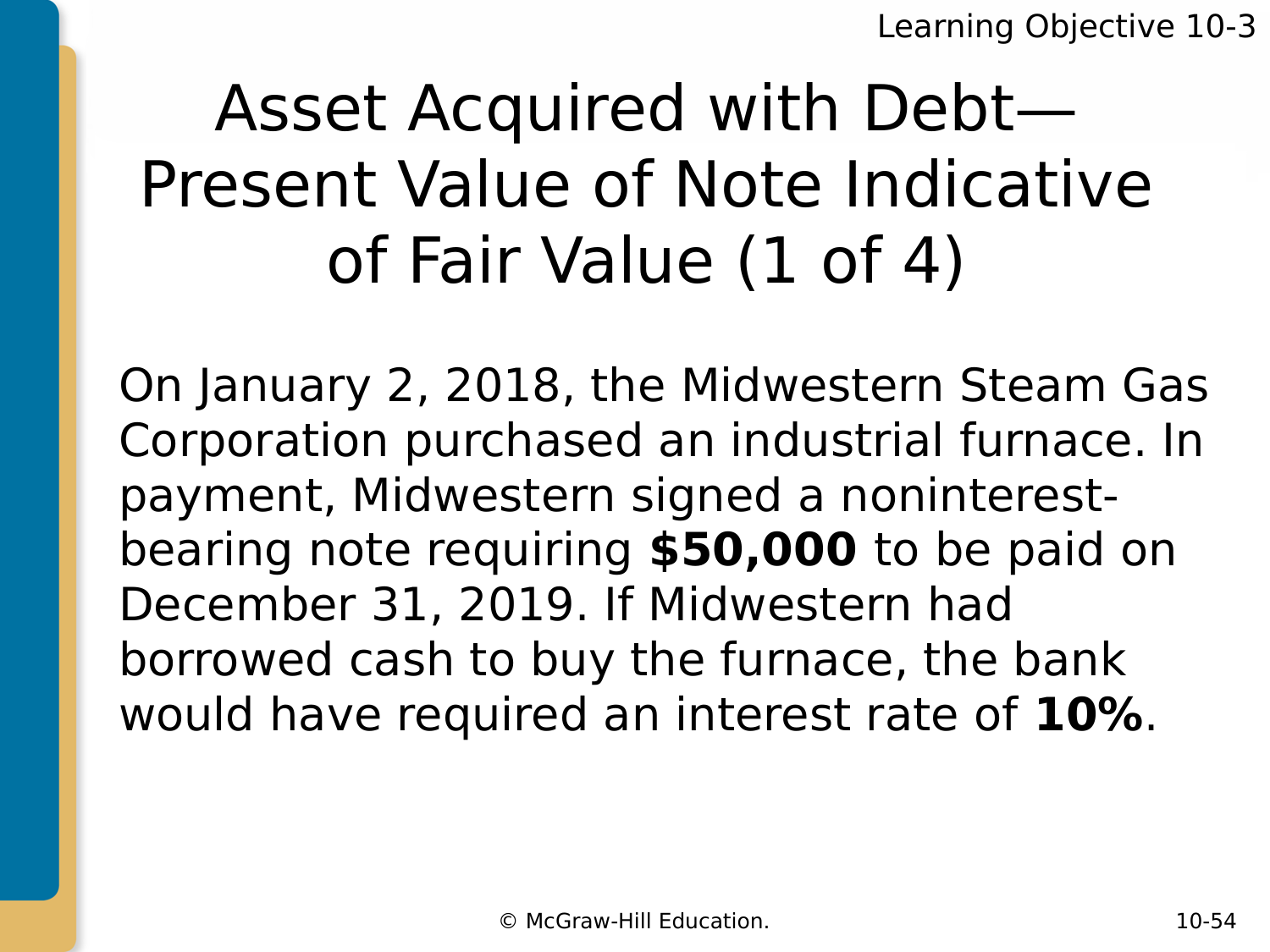

Learning Objective 10-3
# Asset Acquired with Debt—Present Value of Note Indicative of Fair Value (1 of 4)
On January 2, 2018, the Midwestern Steam Gas Corporation purchased an industrial furnace. In payment, Midwestern signed a noninterest-bearing note requiring $50,000 to be paid on December 31, 2019. If Midwestern had borrowed cash to buy the furnace, the bank would have required an interest rate of 10%.